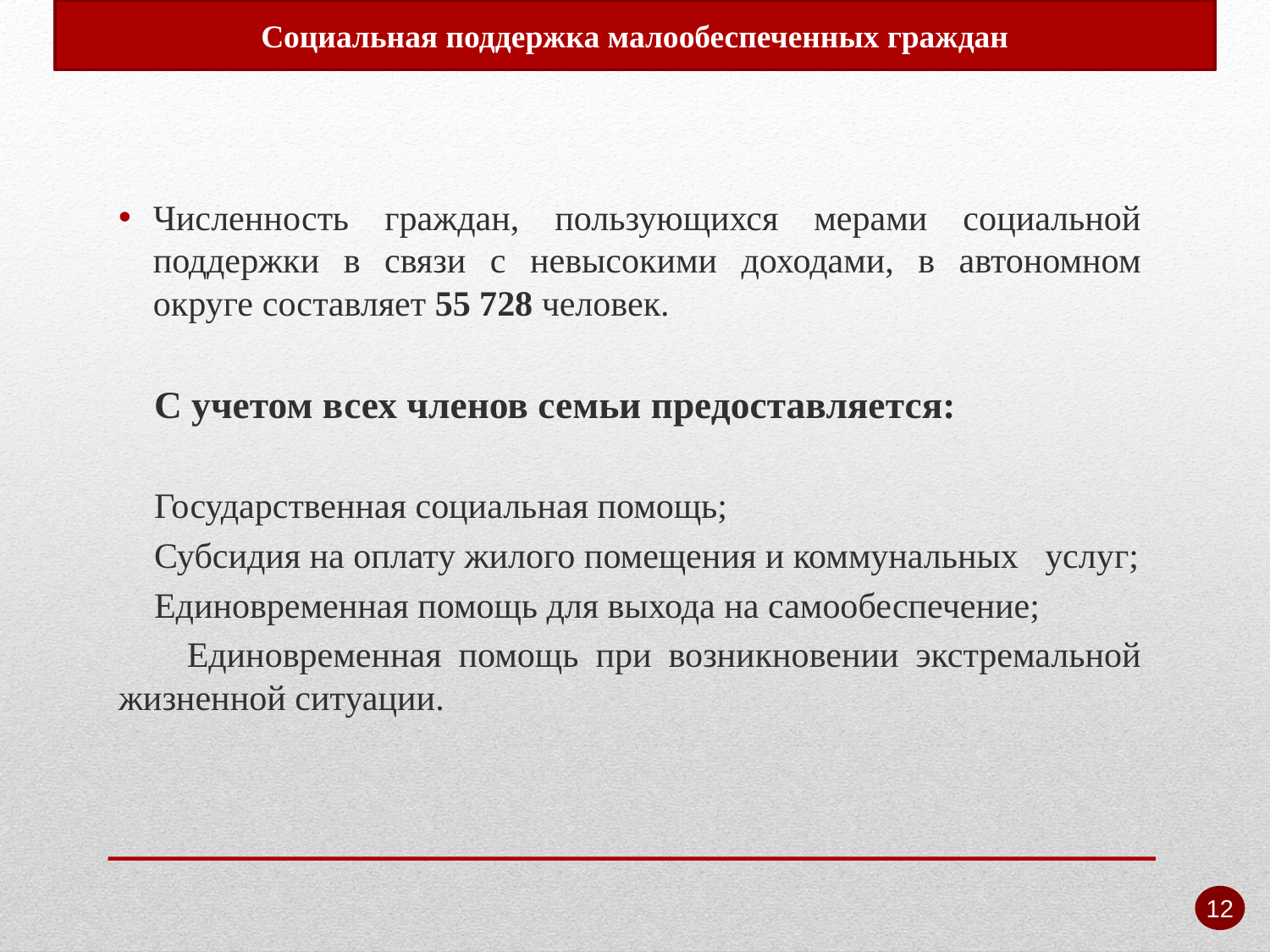

Социальная поддержка малообеспеченных граждан

Численность граждан, пользующихся мерами социальной поддержки в связи с невысокими доходами, в автономном округе составляет 55 728 человек.

    С учетом всех членов семьи предоставляется:

    Государственная социальная помощь;
    Субсидия на оплату жилого помещения и коммунальных   услуг;
    Единовременная помощь для выхода на самообеспечение;
    Единовременная помощь при возникновении экстремальной жизненной ситуации.

12